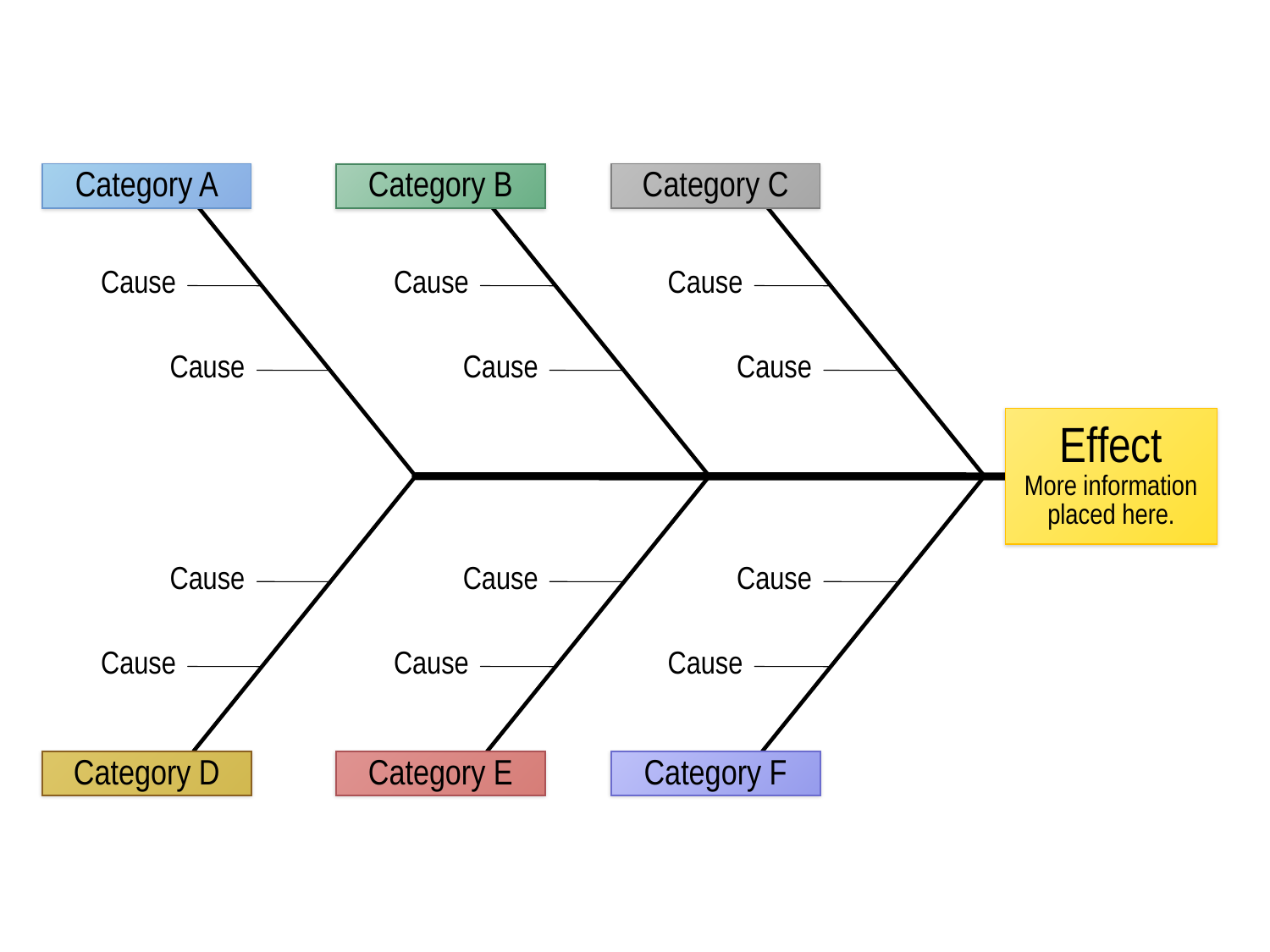

Category A
Category B
Category C
Cause
Cause
Cause
Cause
Cause
Cause
Effect
More information placed here.
Cause
Cause
Cause
Cause
Cause
Cause
Category D
Category E
Category F